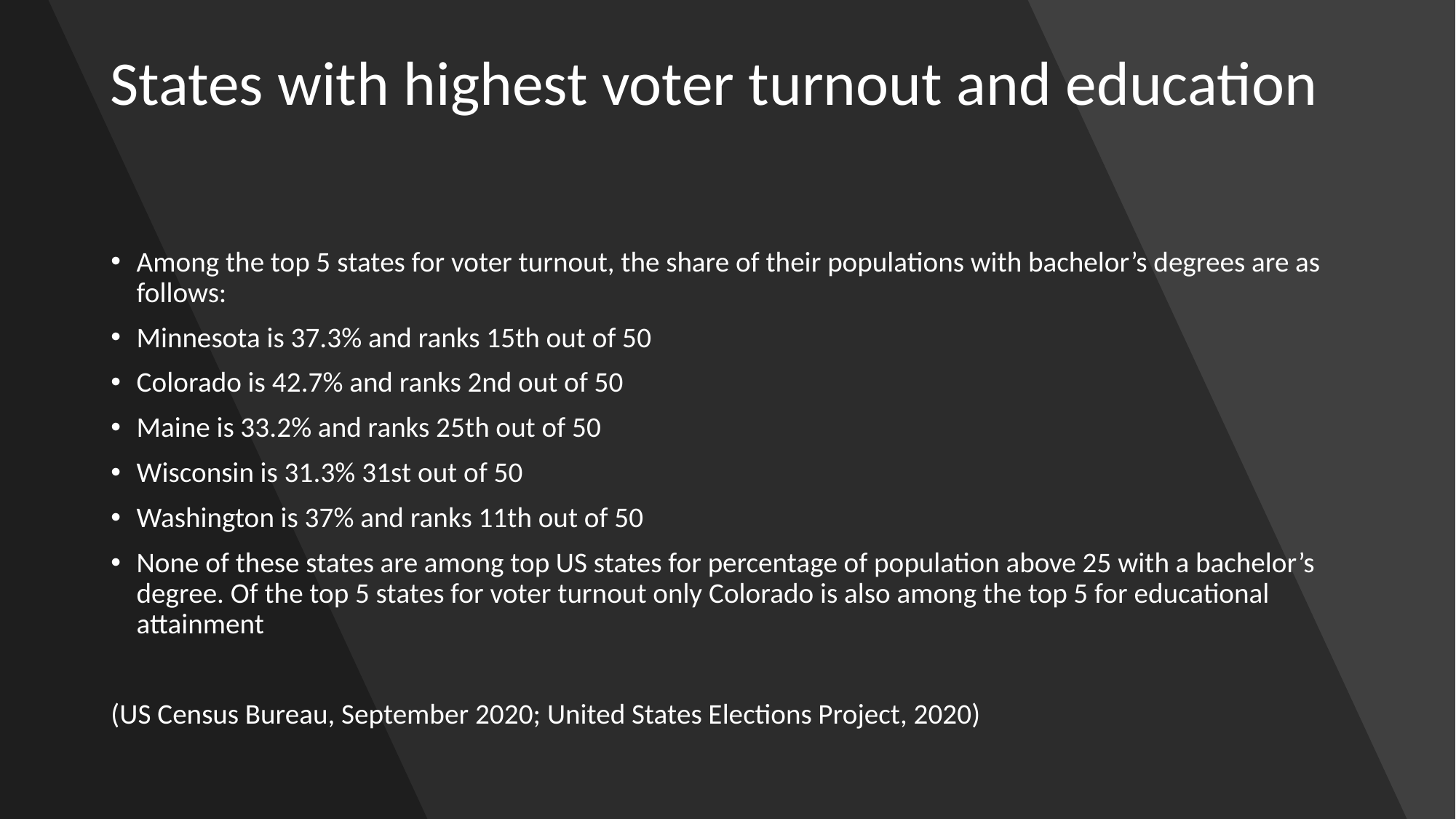

# States with highest voter turnout and education
Among the top 5 states for voter turnout, the share of their populations with bachelor’s degrees are as follows:
Minnesota is 37.3% and ranks 15th out of 50
Colorado is 42.7% and ranks 2nd out of 50
Maine is 33.2% and ranks 25th out of 50
Wisconsin is 31.3% 31st out of 50
Washington is 37% and ranks 11th out of 50
None of these states are among top US states for percentage of population above 25 with a bachelor’s degree. Of the top 5 states for voter turnout only Colorado is also among the top 5 for educational attainment

(US Census Bureau, September 2020; United States Elections Project, 2020)